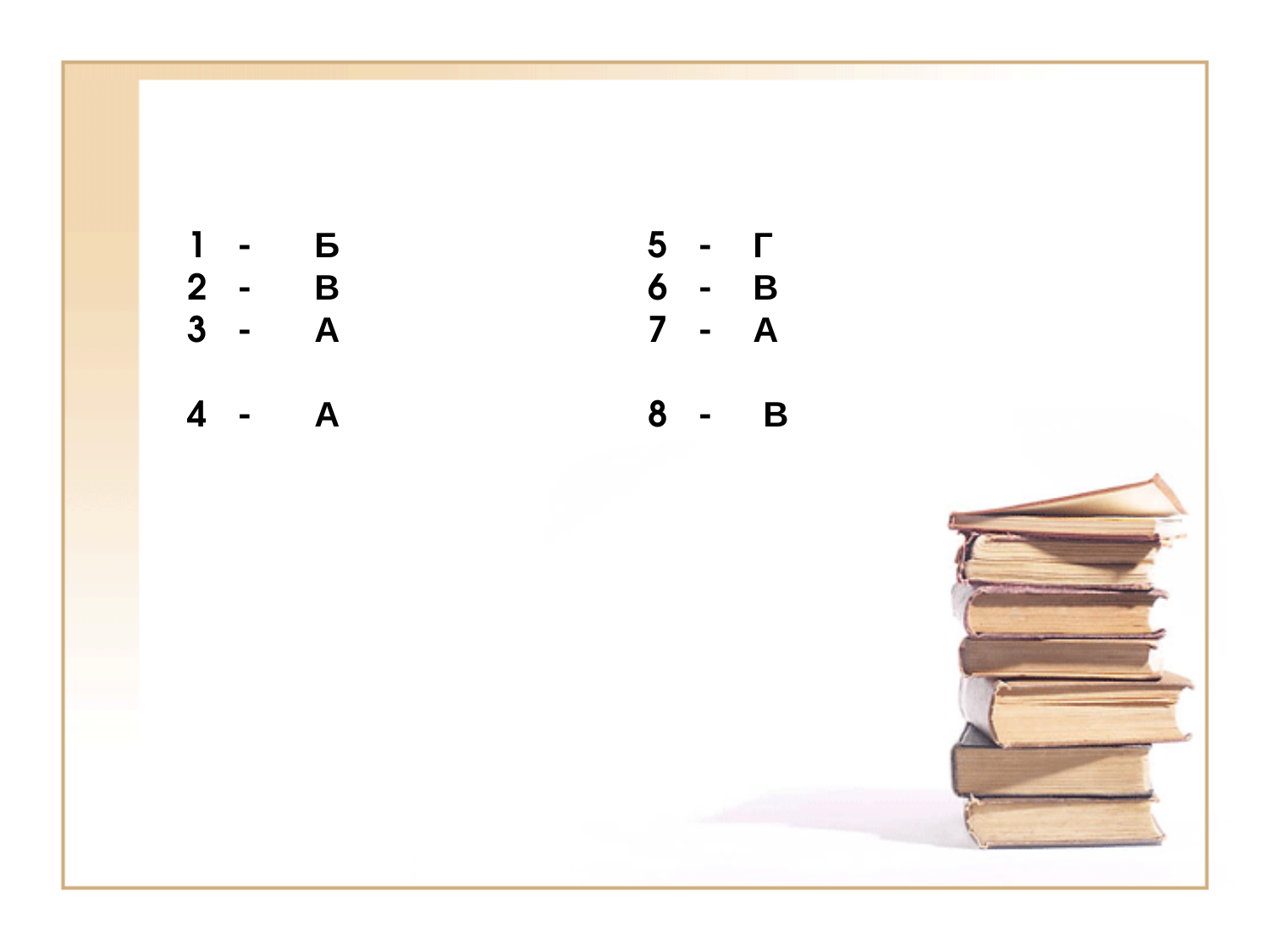

1   -	Б                               5   -    Г
2   -	В                               6   -    В
3   -	А                               7   -    А
4   -	А                               8   -     В